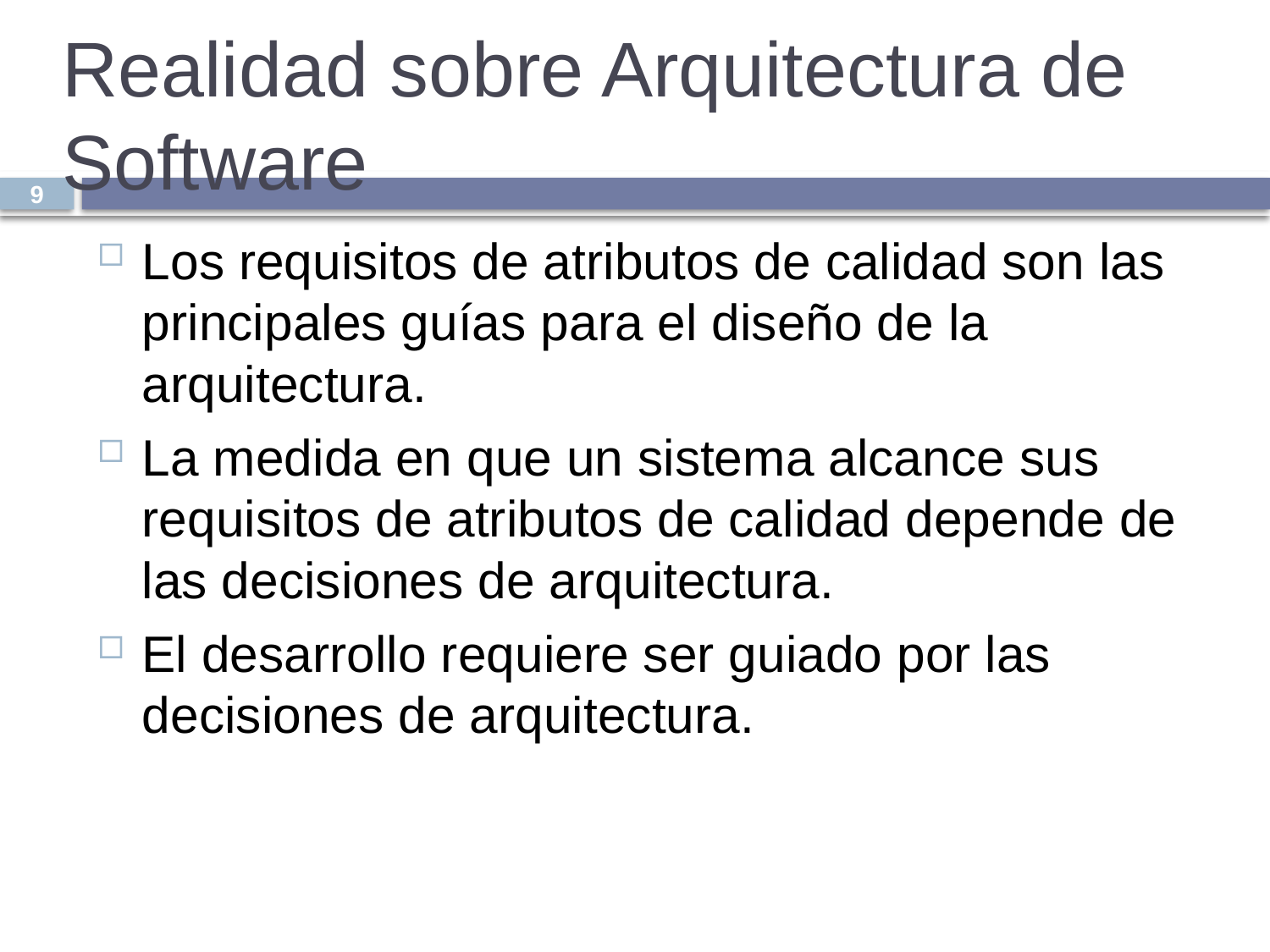

# Realidad sobre Arquitectura de Software
9
Los requisitos de atributos de calidad son las principales guías para el diseño de la arquitectura.
La medida en que un sistema alcance sus requisitos de atributos de calidad depende de las decisiones de arquitectura.
El desarrollo requiere ser guiado por las decisiones de arquitectura.